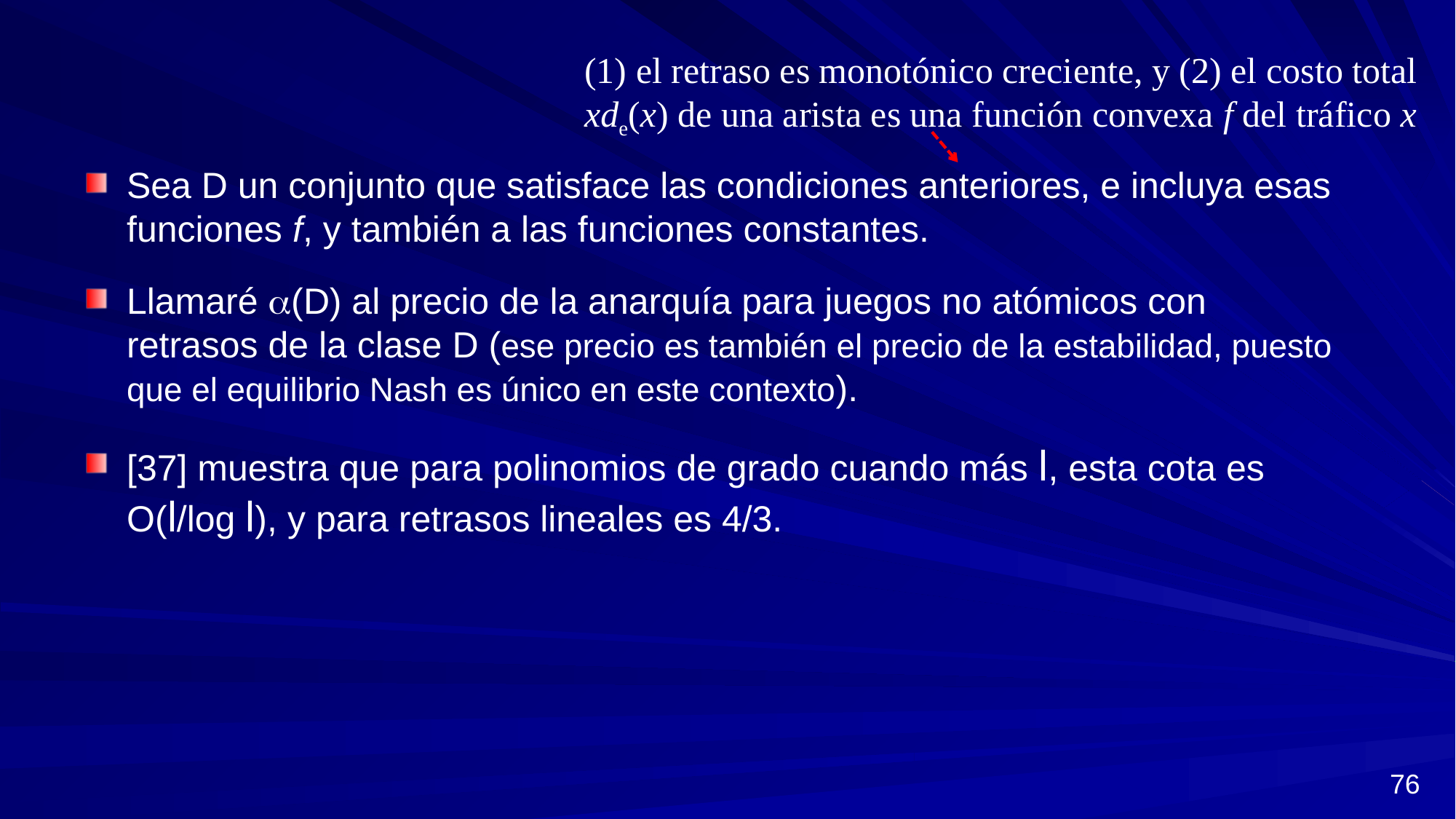

(1) el retraso es monotónico creciente, y (2) el costo total xde(x) de una arista es una función convexa f del tráfico x
Sea D un conjunto que satisface las condiciones anteriores, e incluya esas funciones f, y también a las funciones constantes.

Llamaré α(D) al precio de la anarquía para juegos no atómicos con retrasos de la clase D (ese precio es también el precio de la estabilidad, puesto que el equilibrio Nash es único en este contexto).

[37] muestra que para polinomios de grado cuando más l, esta cota es O(l/log l), y para retrasos lineales es 4/3.
76